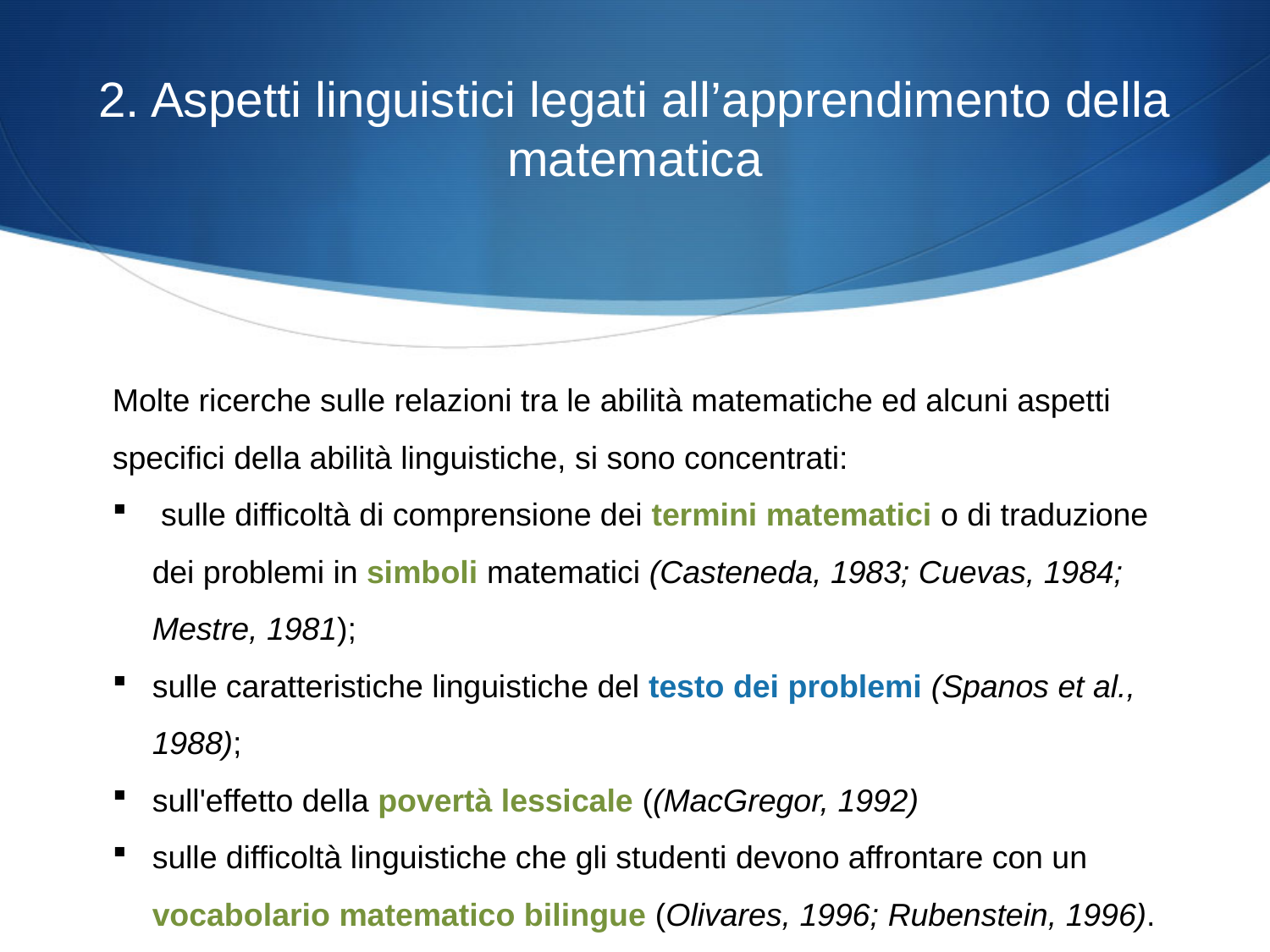

# 2. Aspetti linguistici legati all’apprendimento della matematica
Molte ricerche sulle relazioni tra le abilità matematiche ed alcuni aspetti specifici della abilità linguistiche, si sono concentrati:
 sulle difficoltà di comprensione dei termini matematici o di traduzione dei problemi in simboli matematici (Casteneda, 1983; Cuevas, 1984; Mestre, 1981);
sulle caratteristiche linguistiche del testo dei problemi (Spanos et al., 1988);
sull'effetto della povertà lessicale ((MacGregor, 1992)
sulle difficoltà linguistiche che gli studenti devono affrontare con un vocabolario matematico bilingue (Olivares, 1996; Rubenstein, 1996).